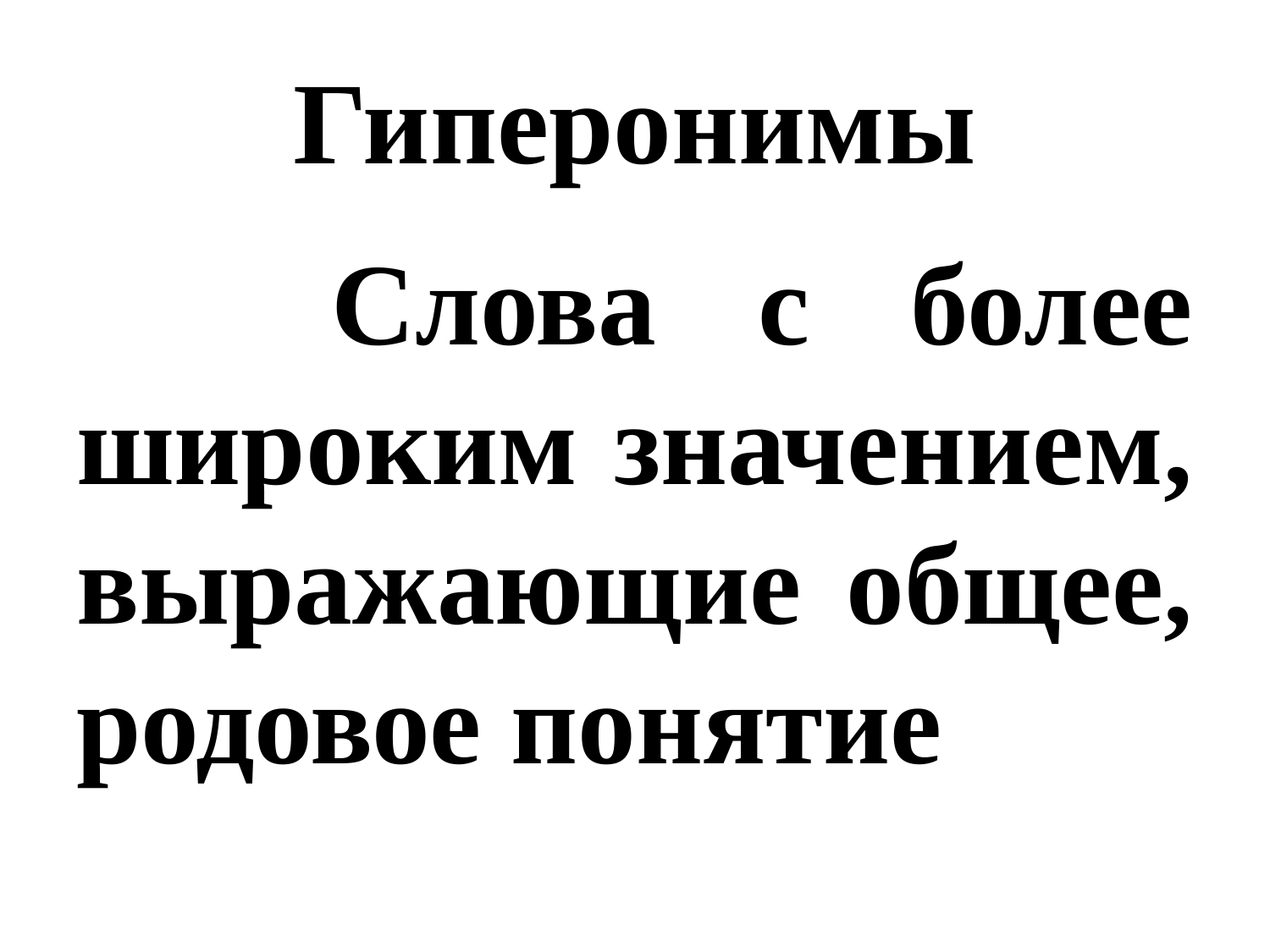

# Гиперонимы
   Слова с более широким значением, выражающие общее, родовое понятие